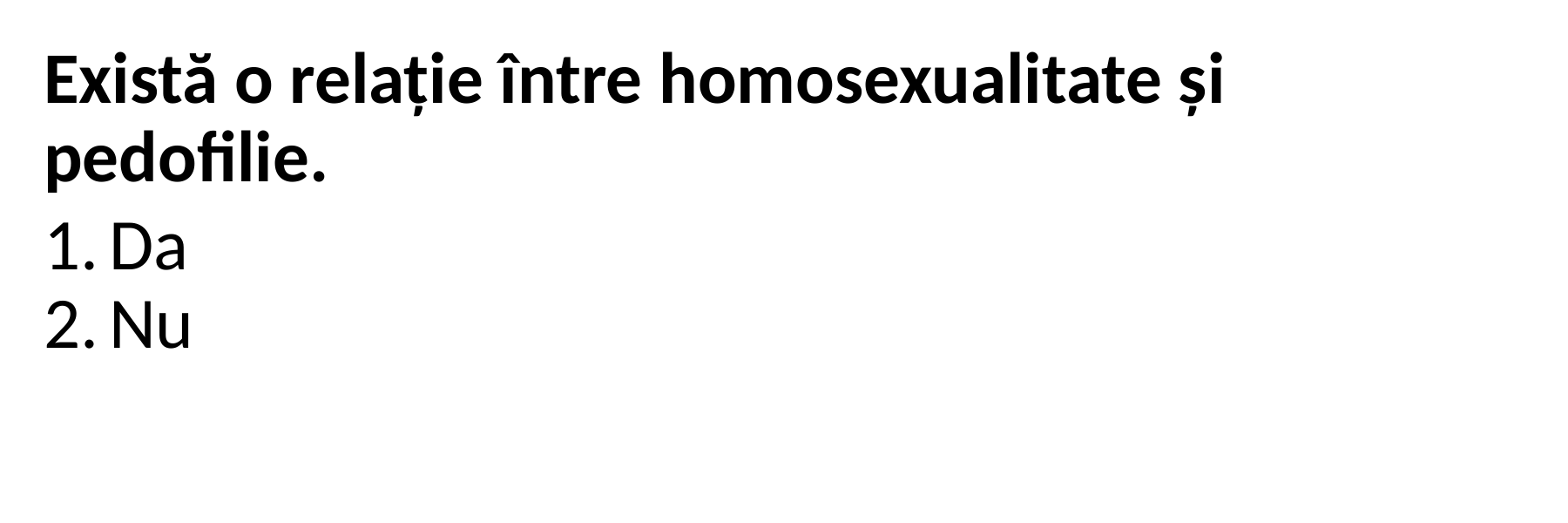

Există o relație între homosexualitate și pedofilie.
Da
Nu